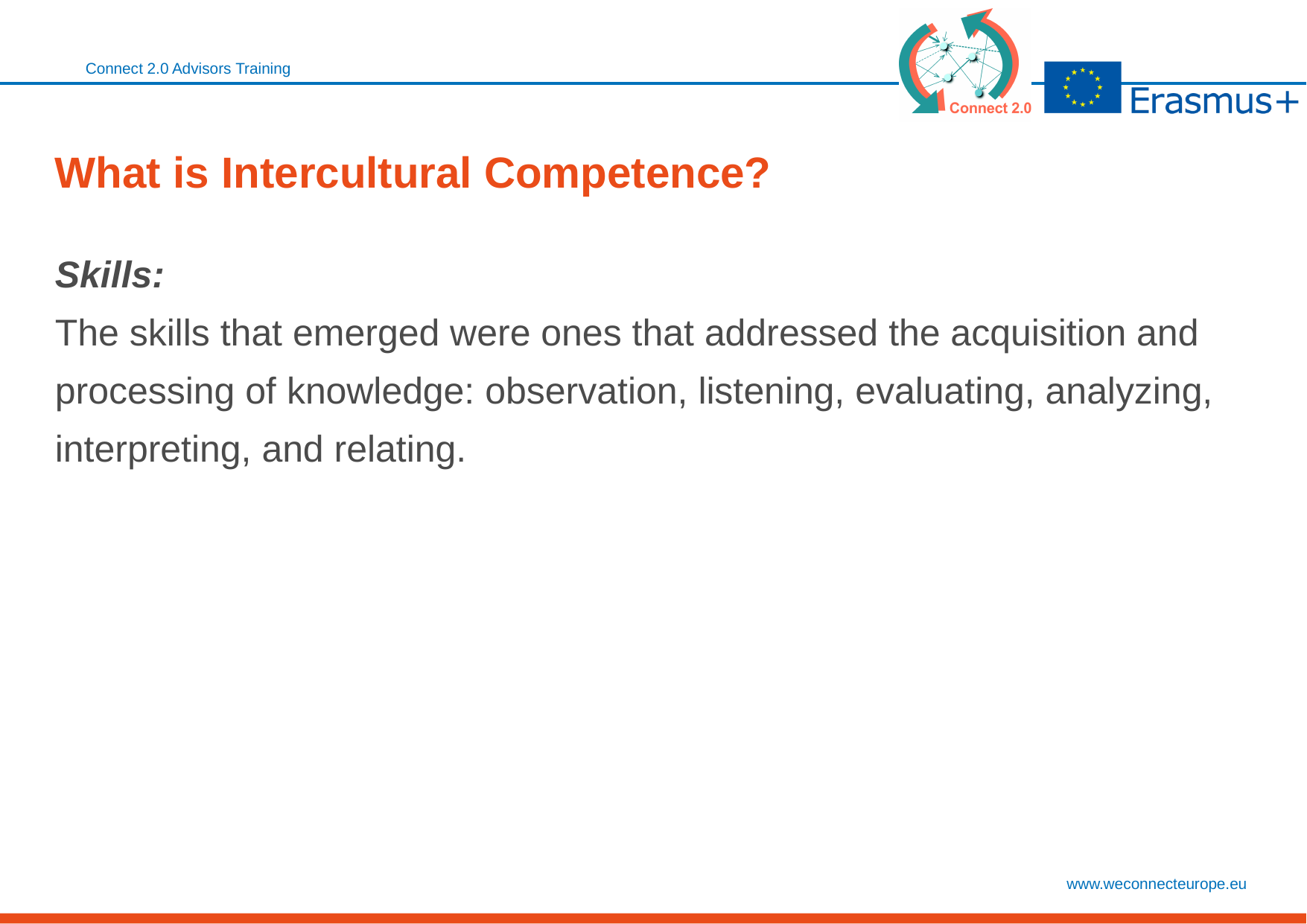

Connect 2.0 Advisors Training
# What is Intercultural Competence?
Skills:
The skills that emerged were ones that addressed the acquisition and processing of knowledge: observation, listening, evaluating, analyzing, interpreting, and relating.